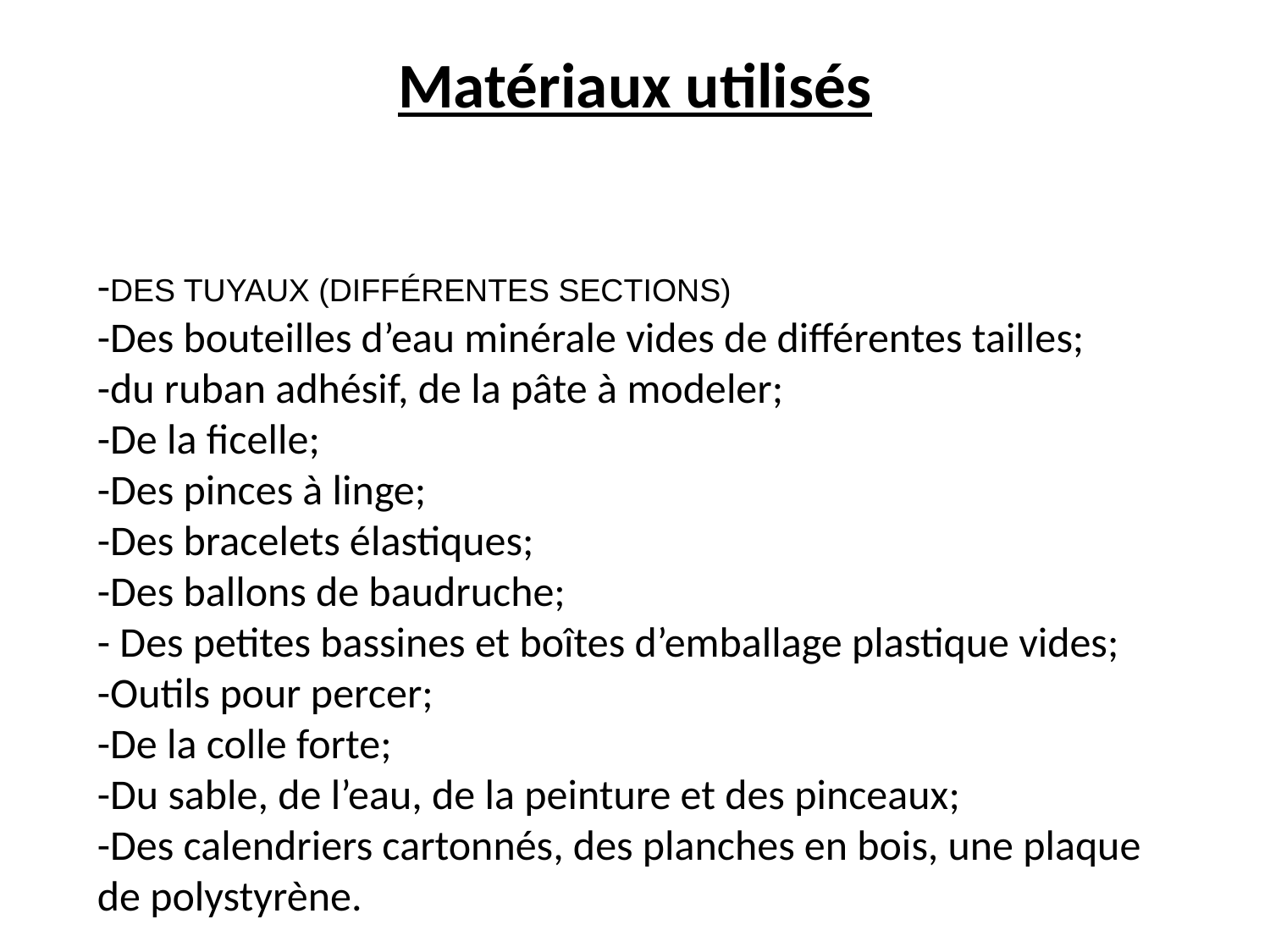

# Matériaux utilisés

-Des tuyaux (différentes sections)
-Des bouteilles d’eau minérale vides de différentes tailles;
-du ruban adhésif, de la pâte à modeler;
-De la ficelle;
-Des pinces à linge;
-Des bracelets élastiques;
-Des ballons de baudruche;
- Des petites bassines et boîtes d’emballage plastique vides;
-Outils pour percer;
-De la colle forte;
-Du sable, de l’eau, de la peinture et des pinceaux;
-Des calendriers cartonnés, des planches en bois, une plaque de polystyrène.